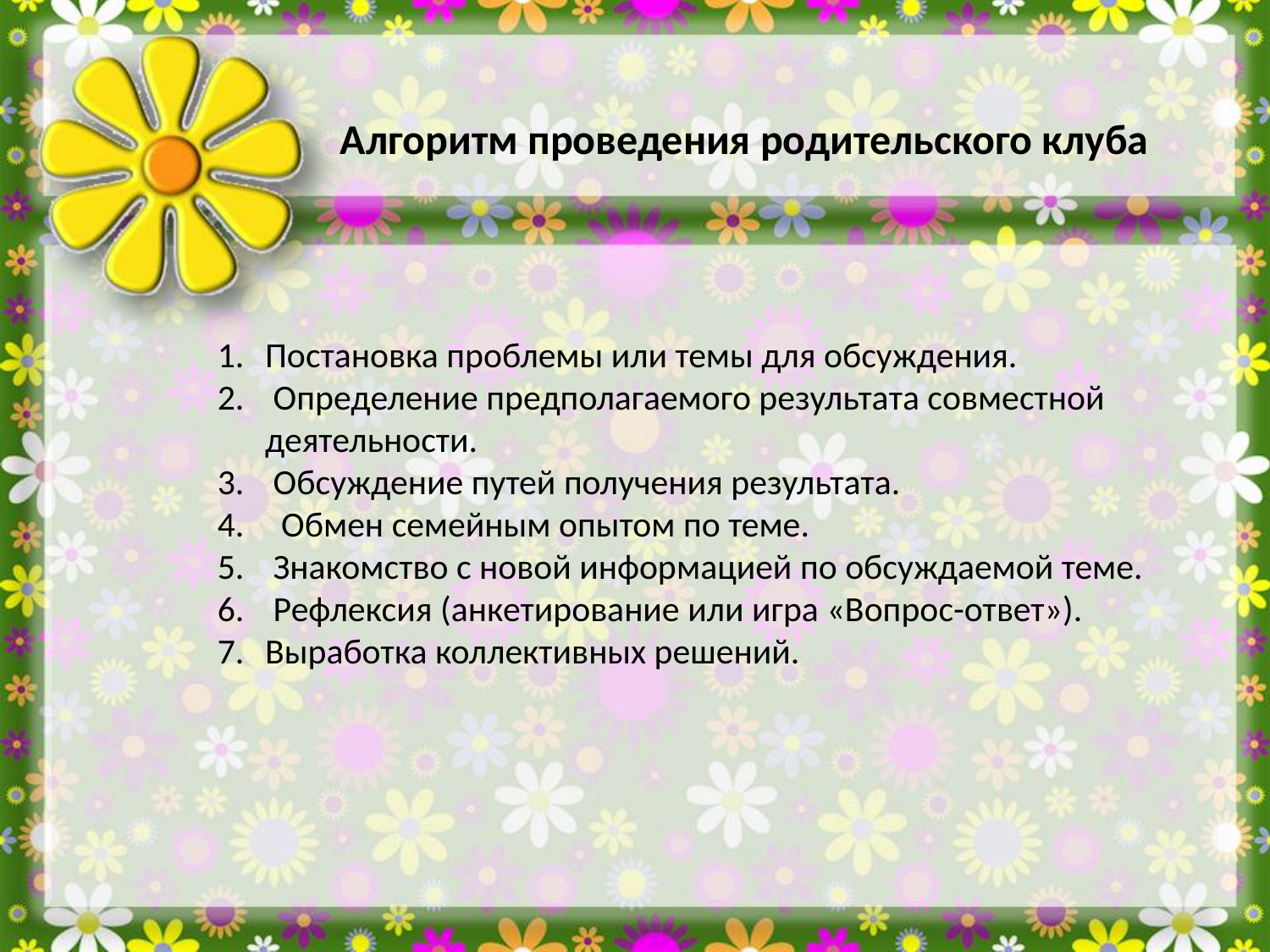

Алгоритм проведения родительского клуба
Постановка проблемы или темы для обсуждения.
 Определение предполагаемого результата совместной деятельности.
 Обсуждение путей получения результата.
  Обмен семейным опытом по теме.
 Знакомство с новой информацией по обсуждаемой теме.
 Рефлексия (анкетирование или игра «Вопрос-ответ»).
Выработка коллективных решений.